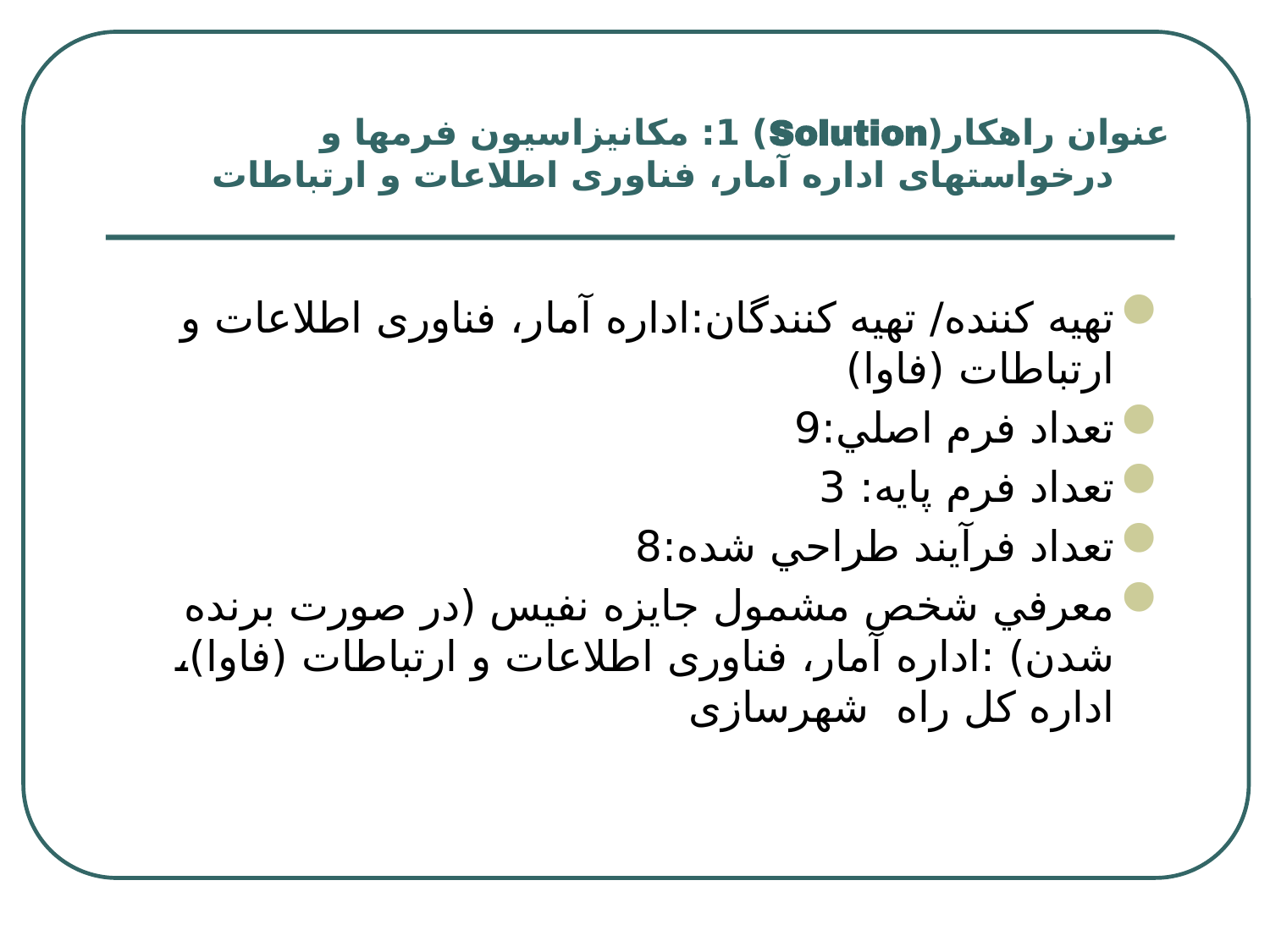

# عنوان راهكار(Solution) 1: مکانیزاسیون فرمها و درخواستهای اداره آمار، فناوری اطلاعات و ارتباطات
تهيه كننده/ تهيه كنندگان:اداره آمار، فناوری اطلاعات و ارتباطات (فاوا)
تعداد فرم اصلي:9
تعداد فرم پایه: 3
تعداد فرآيند طراحي شده:8
معرفي شخص مشمول جايزه نفيس (در صورت برنده شدن) :اداره آمار، فناوری اطلاعات و ارتباطات (فاوا)، اداره کل راه  شهرسازی